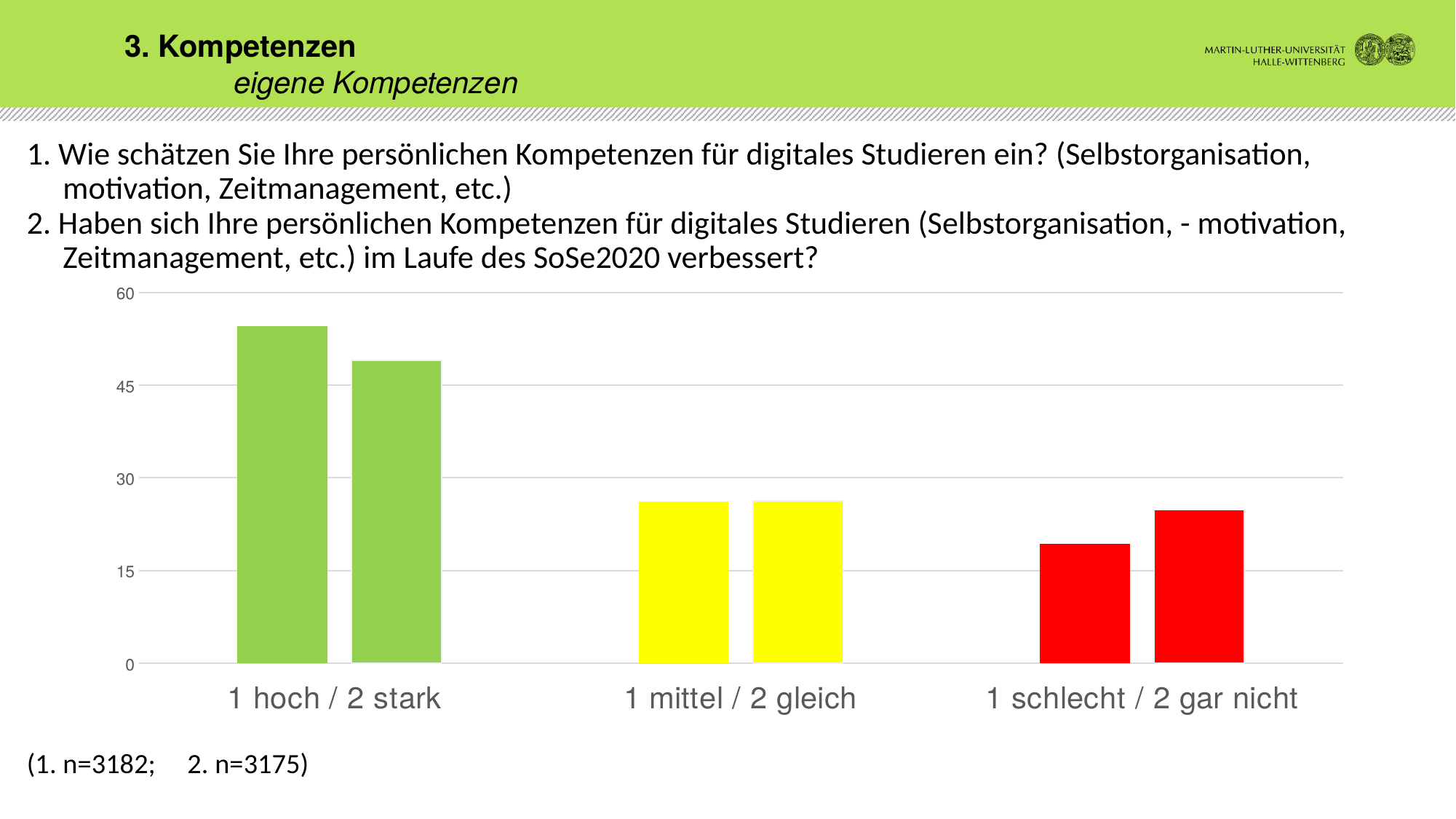

3. Kompetenzen
    	eigene Kompetenzen
# 1. Wie schätzen Sie Ihre persönlichen Kompetenzen für digitales Studieren ein? (Selbstorganisation, motivation, Zeitmanagement, etc.) 2. Haben sich Ihre persönlichen Kompetenzen für digitales Studieren (Selbstorganisation, - motivation, Zeitmanagement, etc.) im Laufe des SoSe2020 verbessert? (1. n=3182;     2. n=3175)

### Chart

| Category |  1 | 2 |
|---|---|---|
| 1 hoch / 2 stark  | 54.6 | 49.0 |
| 1 mittel / 2 gleich | 26.1 | 26.3 |
| 1 schlecht / 2 gar nicht | 19.3 | 24.8 |